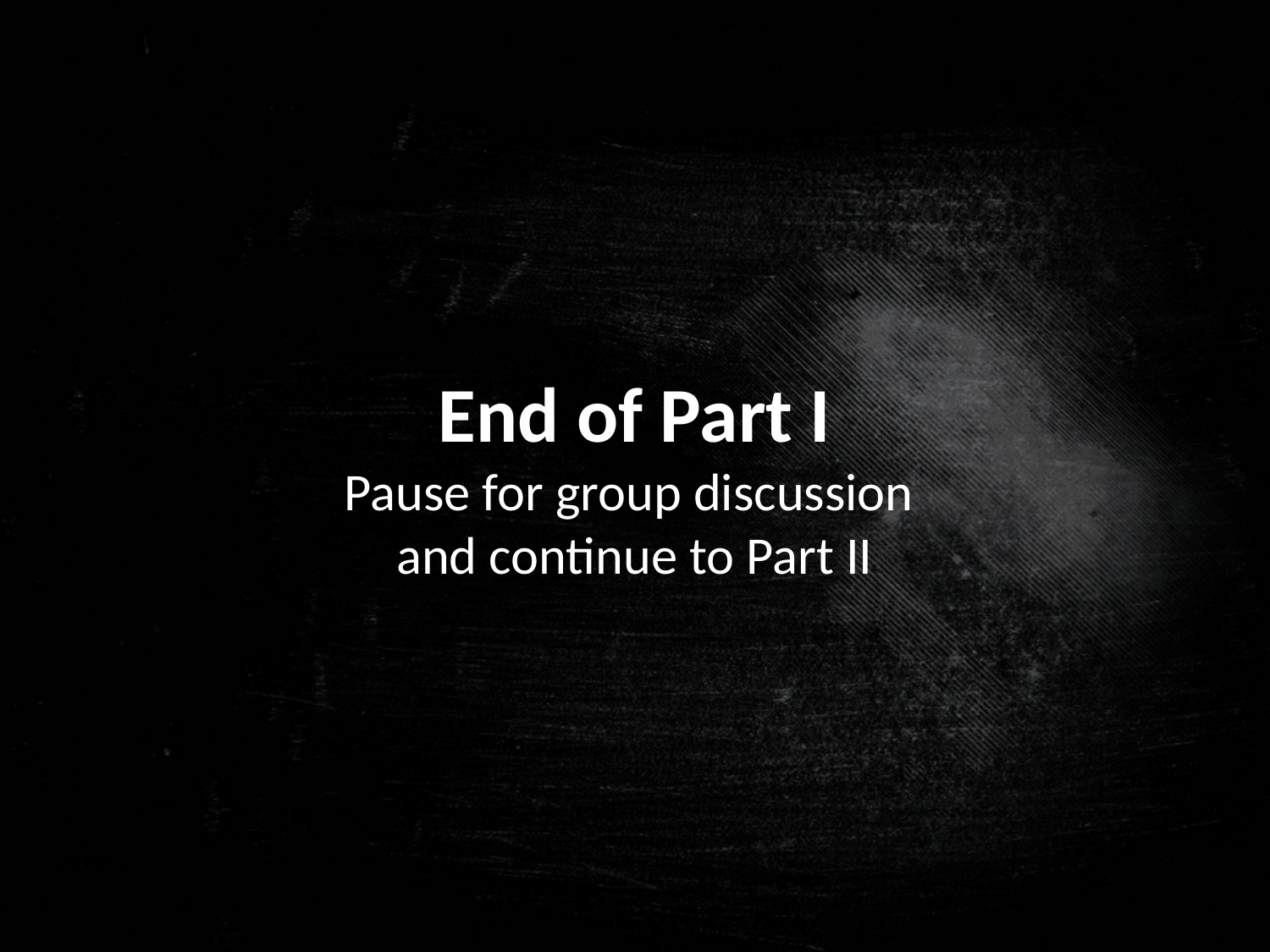

End of Part I
Pause for group discussion
and continue to Part II